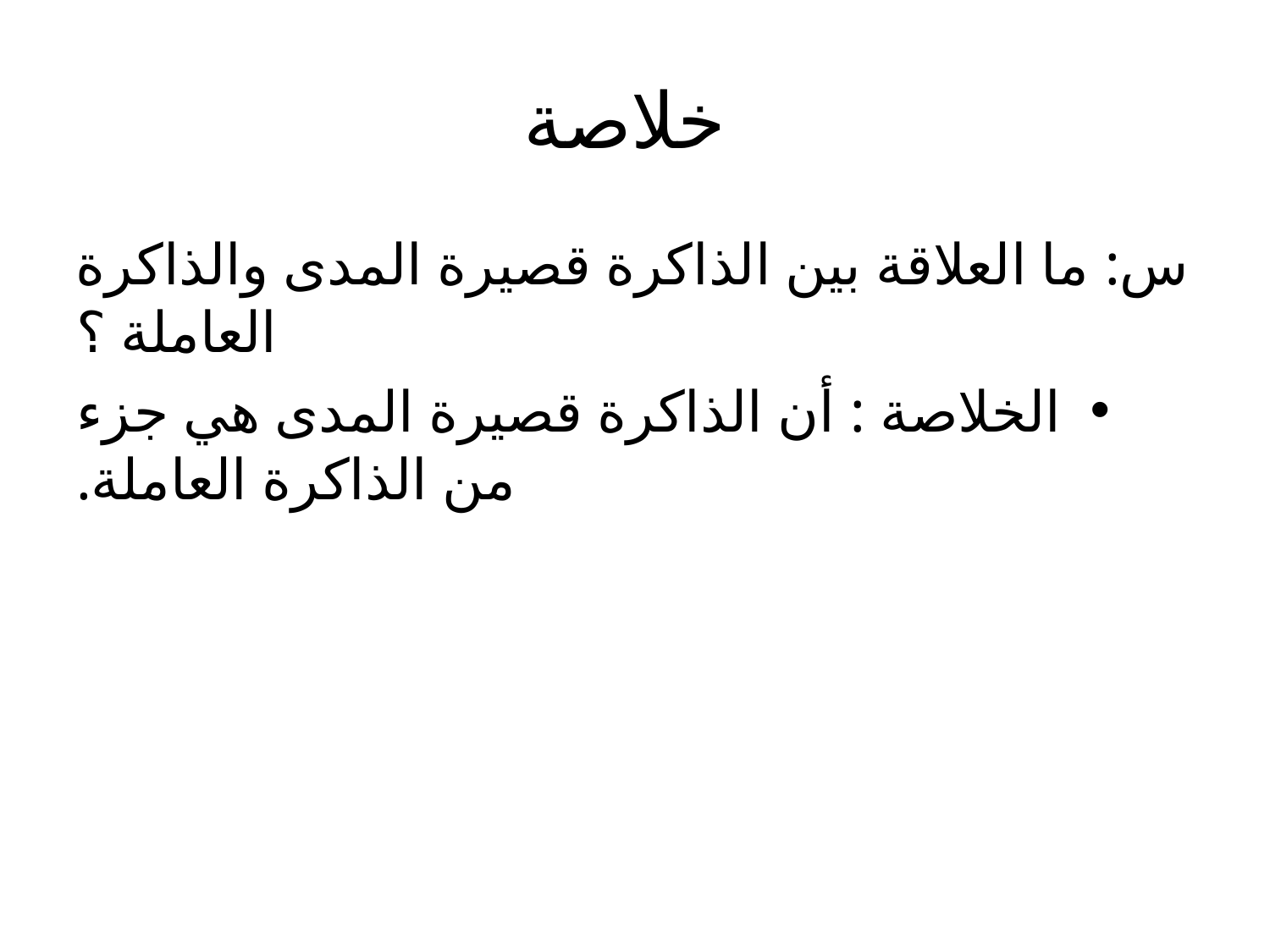

# خلاصة
س: ما العلاقة بين الذاكرة قصيرة المدى والذاكرة العاملة ؟
الخلاصة : أن الذاكرة قصيرة المدى هي جزء من الذاكرة العاملة.